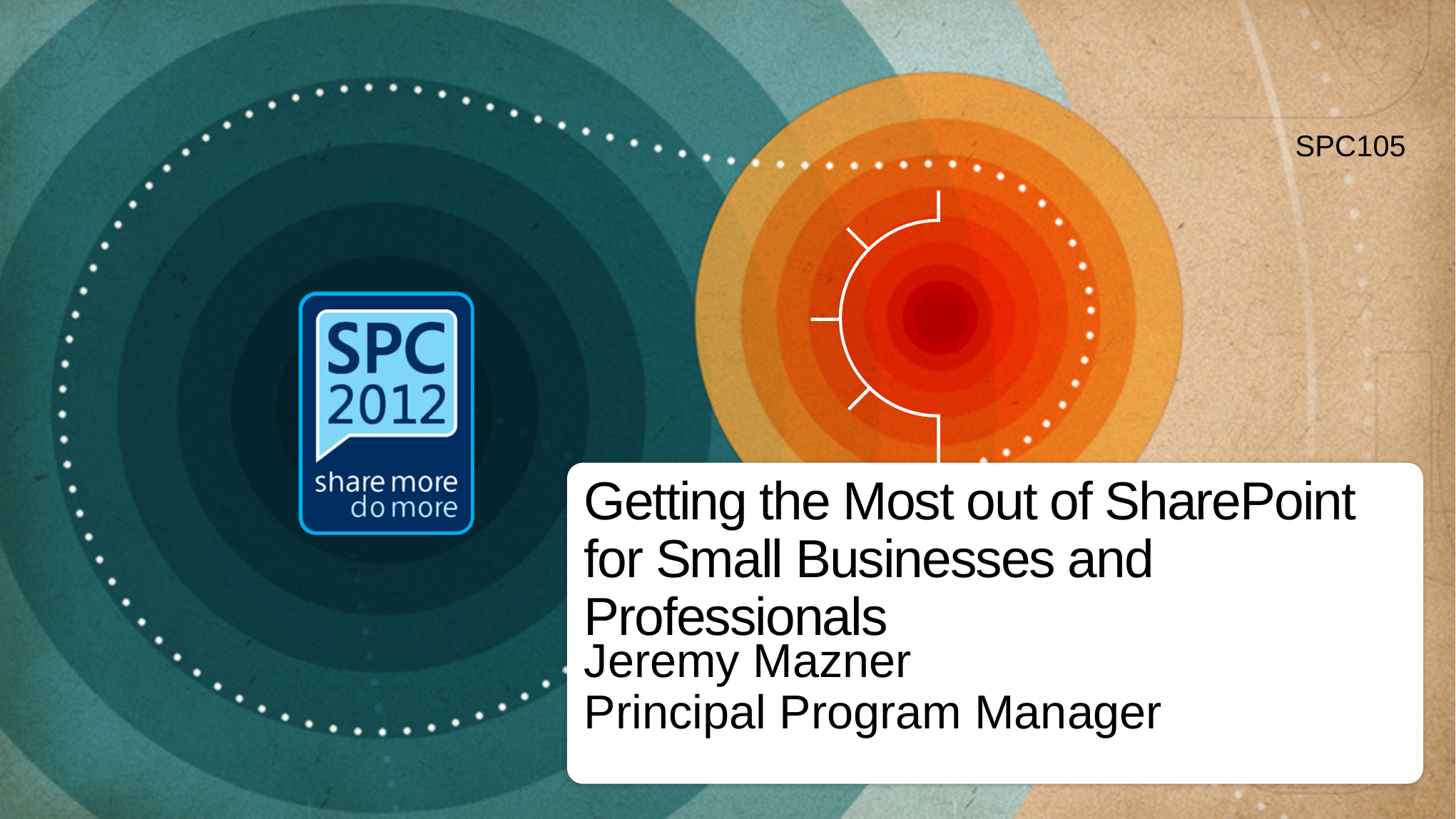

SPC105
# Getting the Most out of SharePoint for Small Businesses and Professionals
Jeremy Mazner
Principal Program Manager